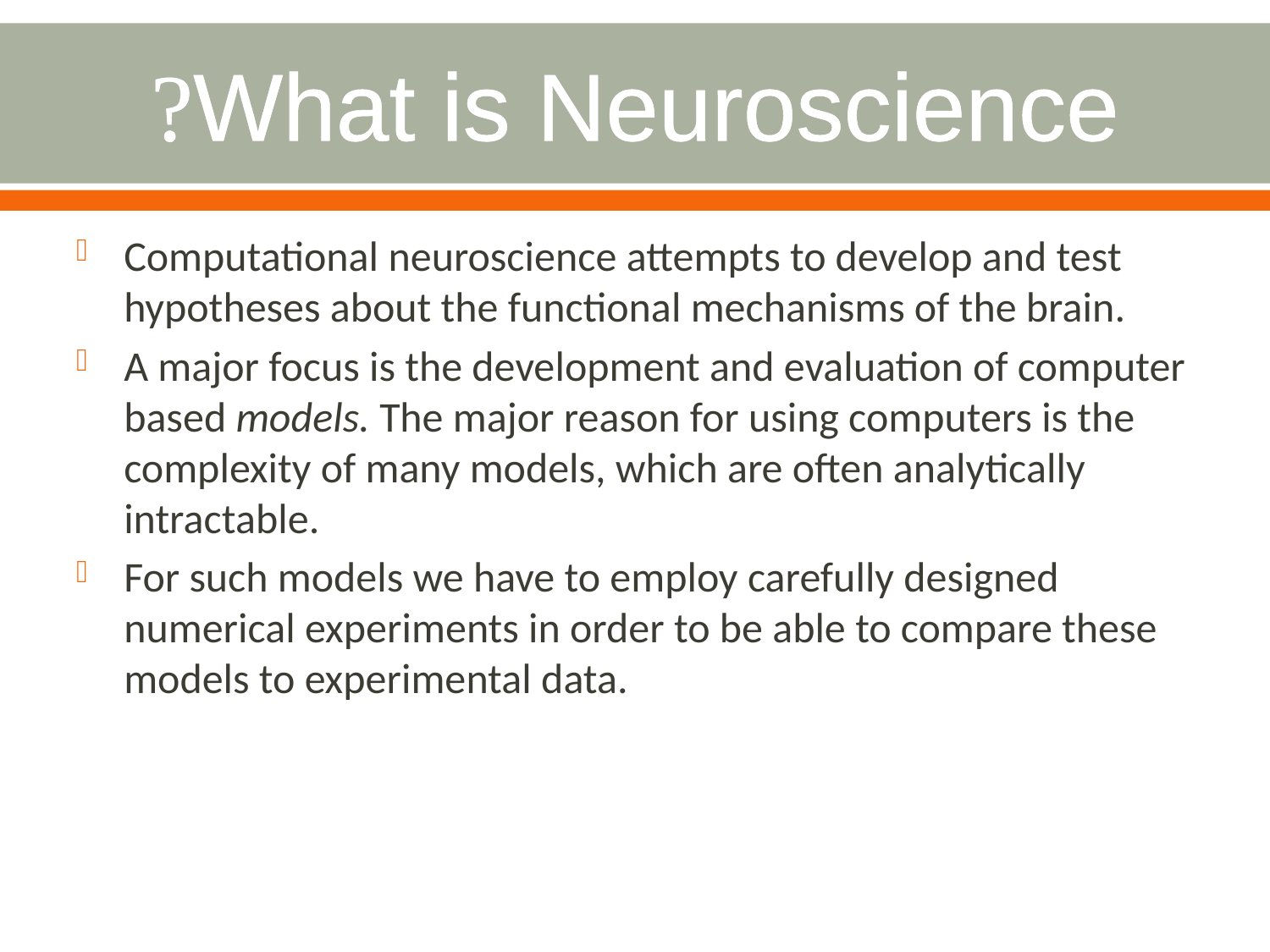

# What is Neuroscience?
Computational neuroscience attempts to develop and test hypotheses about the functional mechanisms of the brain.
A major focus is the development and evaluation of computer based models. The major reason for using computers is the complexity of many models, which are often analytically intractable.
For such models we have to employ carefully designed numerical experiments in order to be able to compare these models to experimental data.